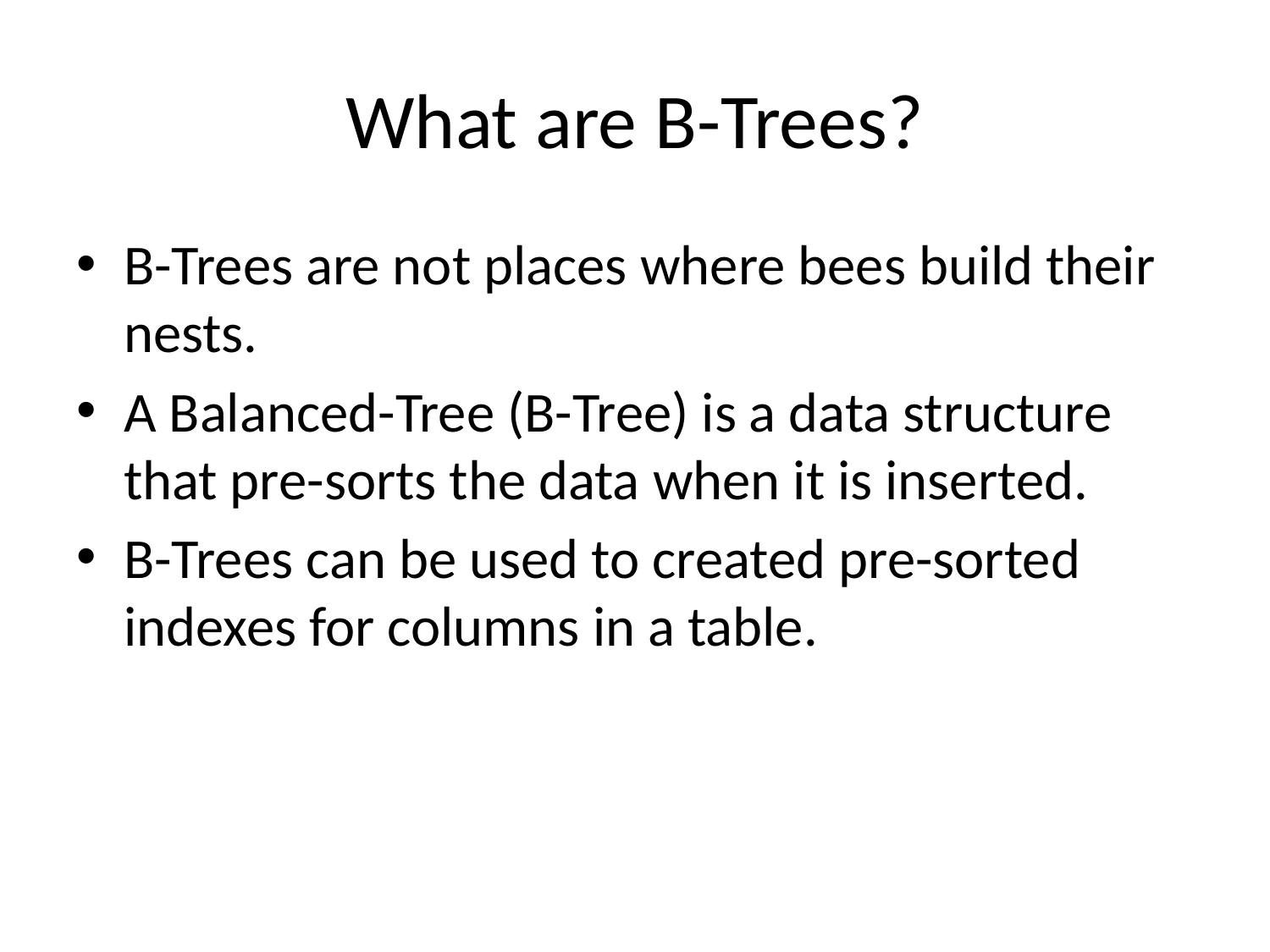

# What are B-Trees?
B-Trees are not places where bees build their nests.
A Balanced-Tree (B-Tree) is a data structure that pre-sorts the data when it is inserted.
B-Trees can be used to created pre-sorted indexes for columns in a table.